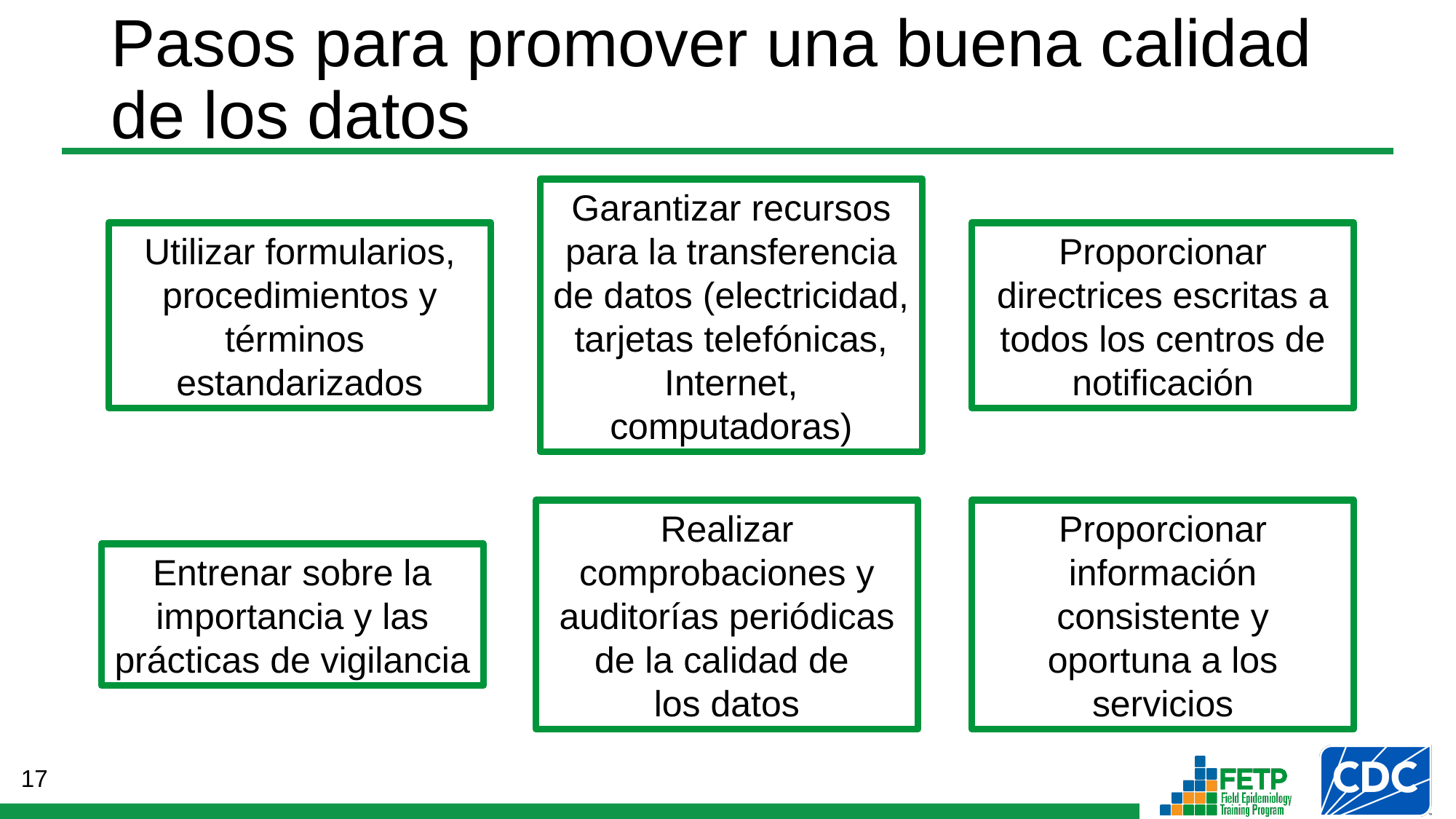

# Pasos para promover una buena calidad de los datos
Garantizar recursos para la transferencia de datos (electricidad, tarjetas telefónicas, Internet, computadoras)
Utilizar formularios, procedimientos y términos 
estandarizados
Proporcionar directrices escritas a todos los centros de notificación
Proporcionar información consistente y oportuna a los servicios
Realizar comprobaciones y auditorías periódicas de la calidad de
los datos
Entrenar sobre la importancia y las prácticas de vigilancia